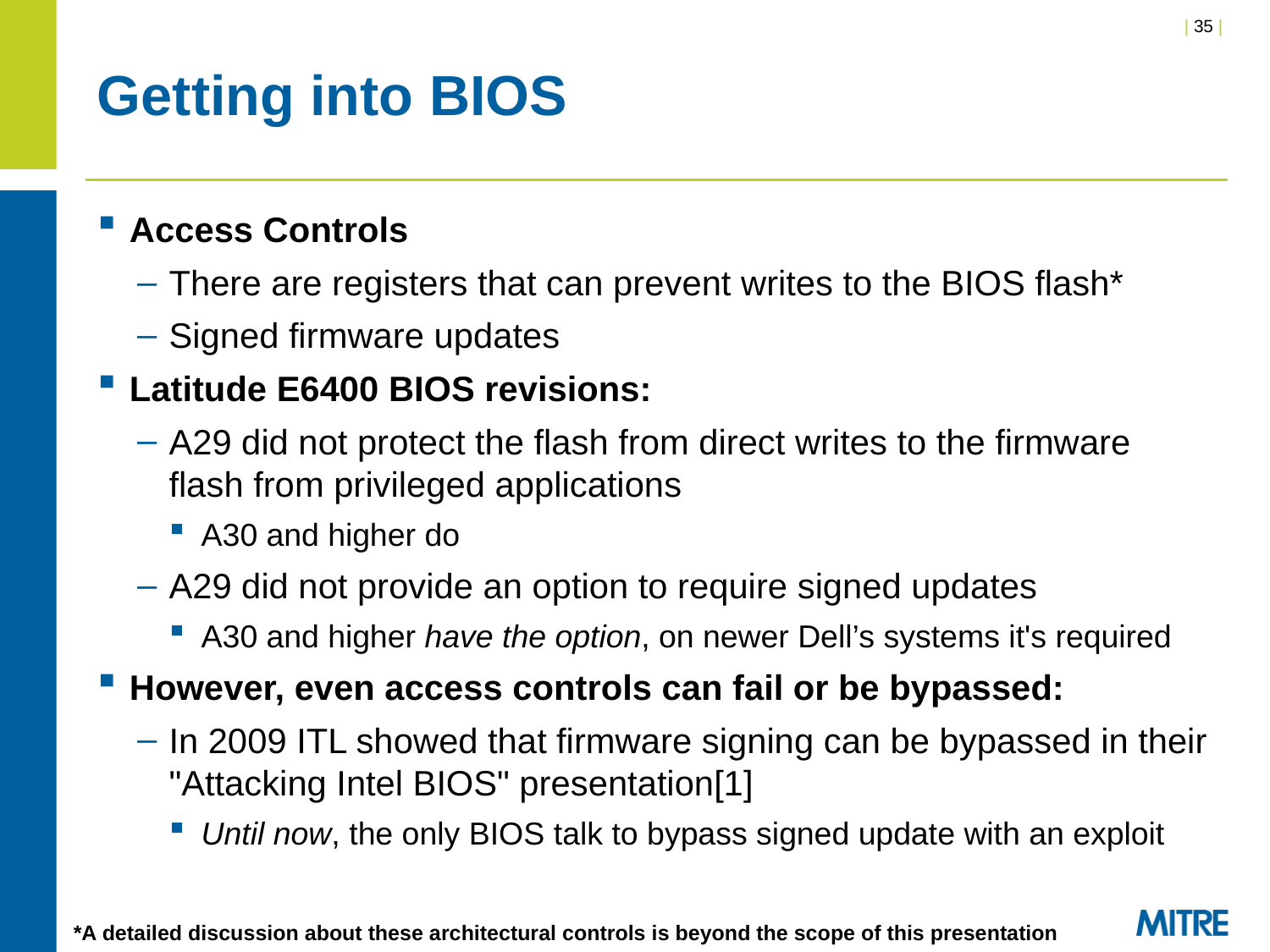

# Getting into BIOS
Access Controls
There are registers that can prevent writes to the BIOS flash*
Signed firmware updates
Latitude E6400 BIOS revisions:
A29 did not protect the flash from direct writes to the firmware flash from privileged applications
A30 and higher do
A29 did not provide an option to require signed updates
A30 and higher have the option, on newer Dell’s systems it's required
However, even access controls can fail or be bypassed:
In 2009 ITL showed that firmware signing can be bypassed in their "Attacking Intel BIOS" presentation[1]
Until now, the only BIOS talk to bypass signed update with an exploit
*A detailed discussion about these architectural controls is beyond the scope of this presentation